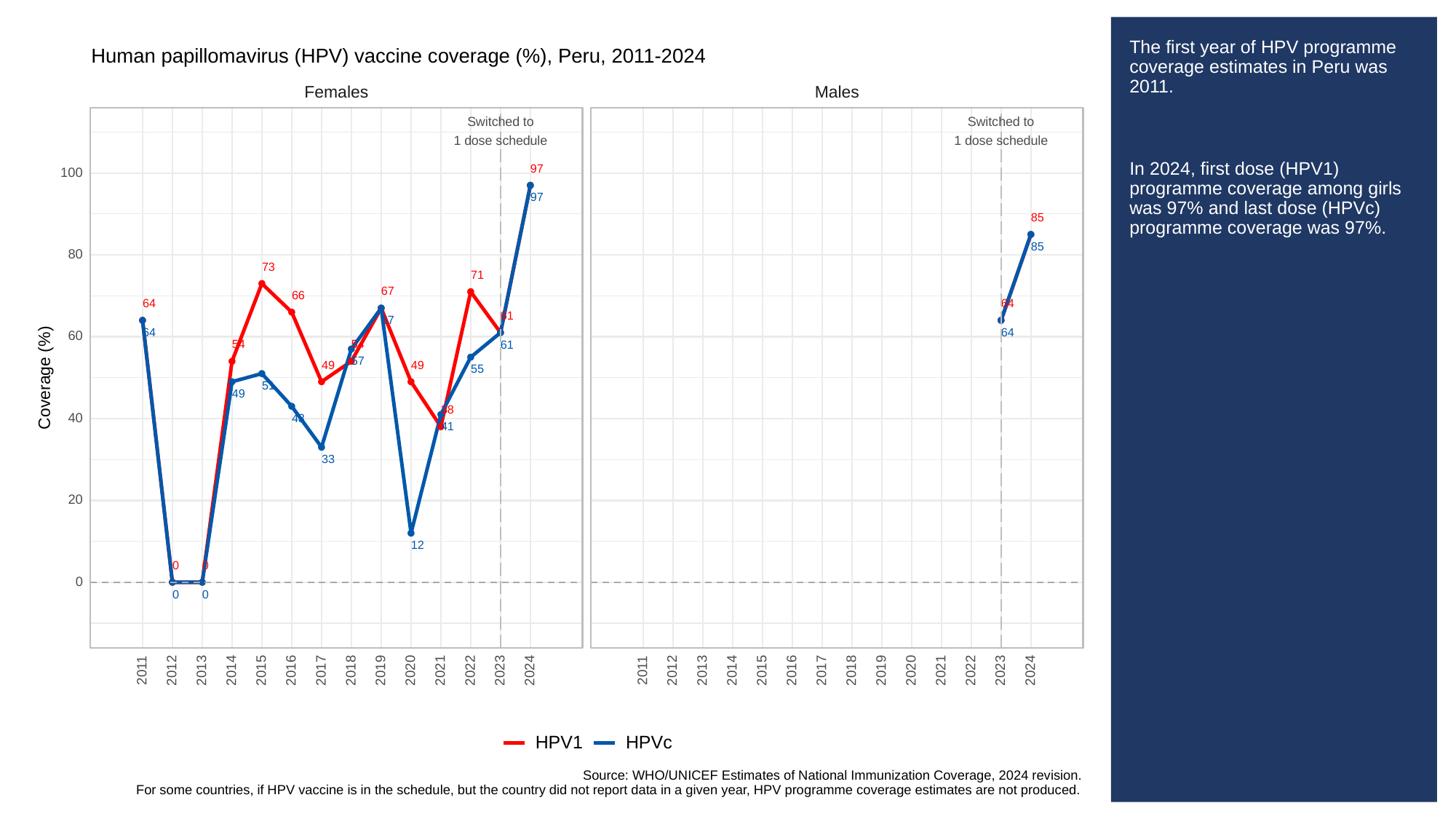

# The first year of HPV programme coverage estimates in Peru was 2011.

In 2024, first dose (HPV1) programme coverage among girls was 97% and last dose (HPVc) programme coverage was 97%.

Human papillomavirus (HPV) vaccine coverage (%), Peru, 2011-2024
Females
Males

Switched to
Switched to

1 dose schedule
1 dose schedule
97
100

97
85

85
80

73
71

67

66

64
64

61
67

64
64

60

54
54
61

57

49
49
55
Coverage (%)

51
49

38

40
43

41

33

20

12
0
0
0

0
0

2013
2023
2013
2023
2011
2012
2014
2015
2016
2017
2018
2019
2020
2021
2022
2024
2011
2012
2014
2015
2016
2017
2018
2019
2020
2021
2022
2024
HPVc
HPV1

Source: WHO/UNICEF Estimates of National Immunization Coverage, 2024 revision.
For some countries, if HPV vaccine is in the schedule, but the country did not report data in a given year, HPV programme coverage estimates are not produced.